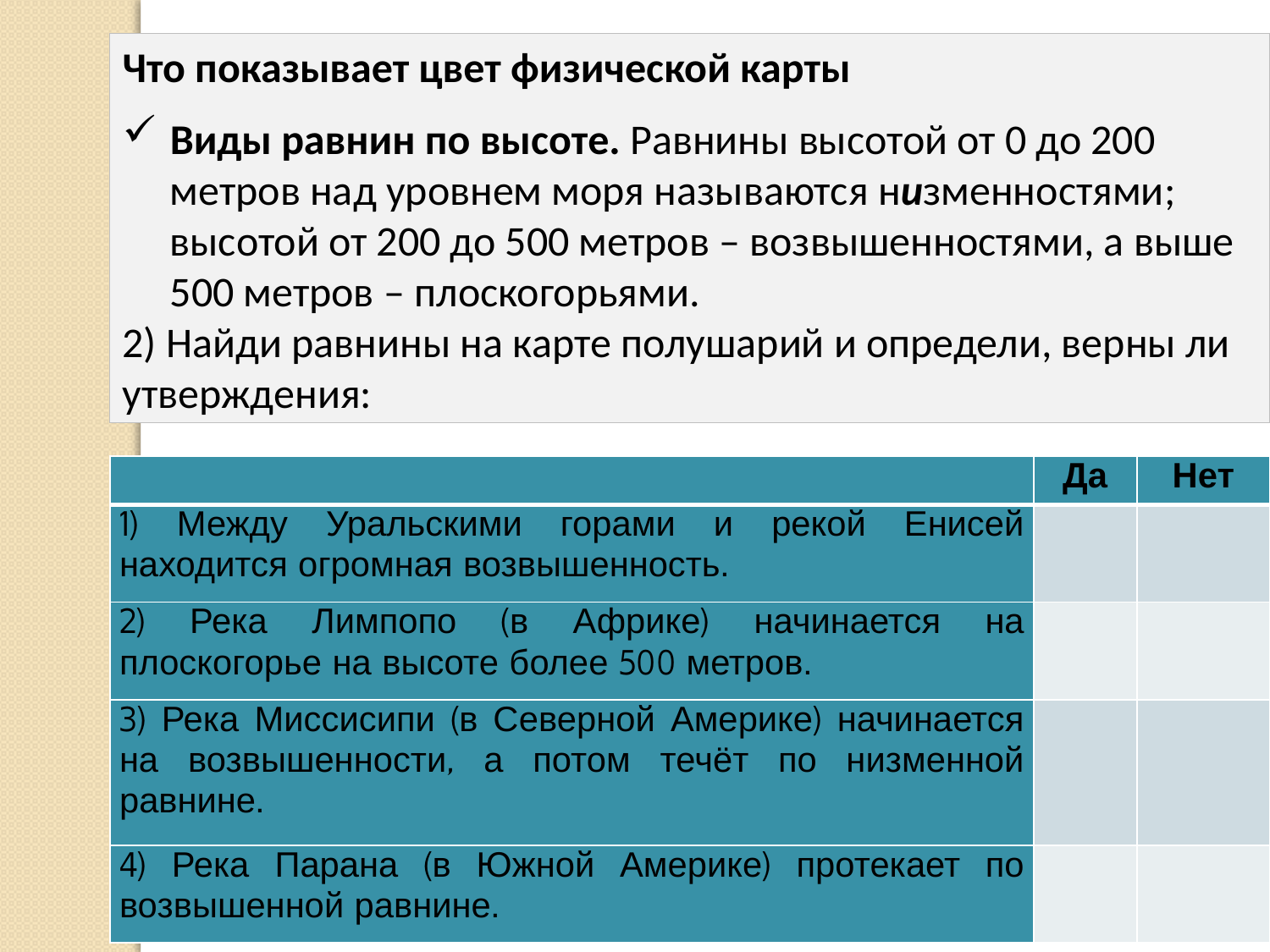

Что показывает цвет физической карты

Виды равнин по высоте. Равнины высотой от 0 до 200 метров над уровнем моря называются низменностями; высотой от 200 до 500 метров – возвышенностями, а выше 500 метров – плоскогорьями.
2) Найди равнины на карте полушарий и определи, верны ли утверждения:
|  | Да | Нет |
| --- | --- | --- |
| 1) Между Уральскими горами и рекой Енисей находится огромная возвышенность. |  |  |
| 2) Река Лимпопо (в Африке) начинается на плоскогорье на высоте более 500 метров. |  |  |
| 3) Река Миссисипи (в Северной Америке) начинается на возвышенности, а потом течёт по низменной равнине. |  |  |
| 4) Река Парана (в Южной Америке) протекает по возвышенной равнине. |  |  |